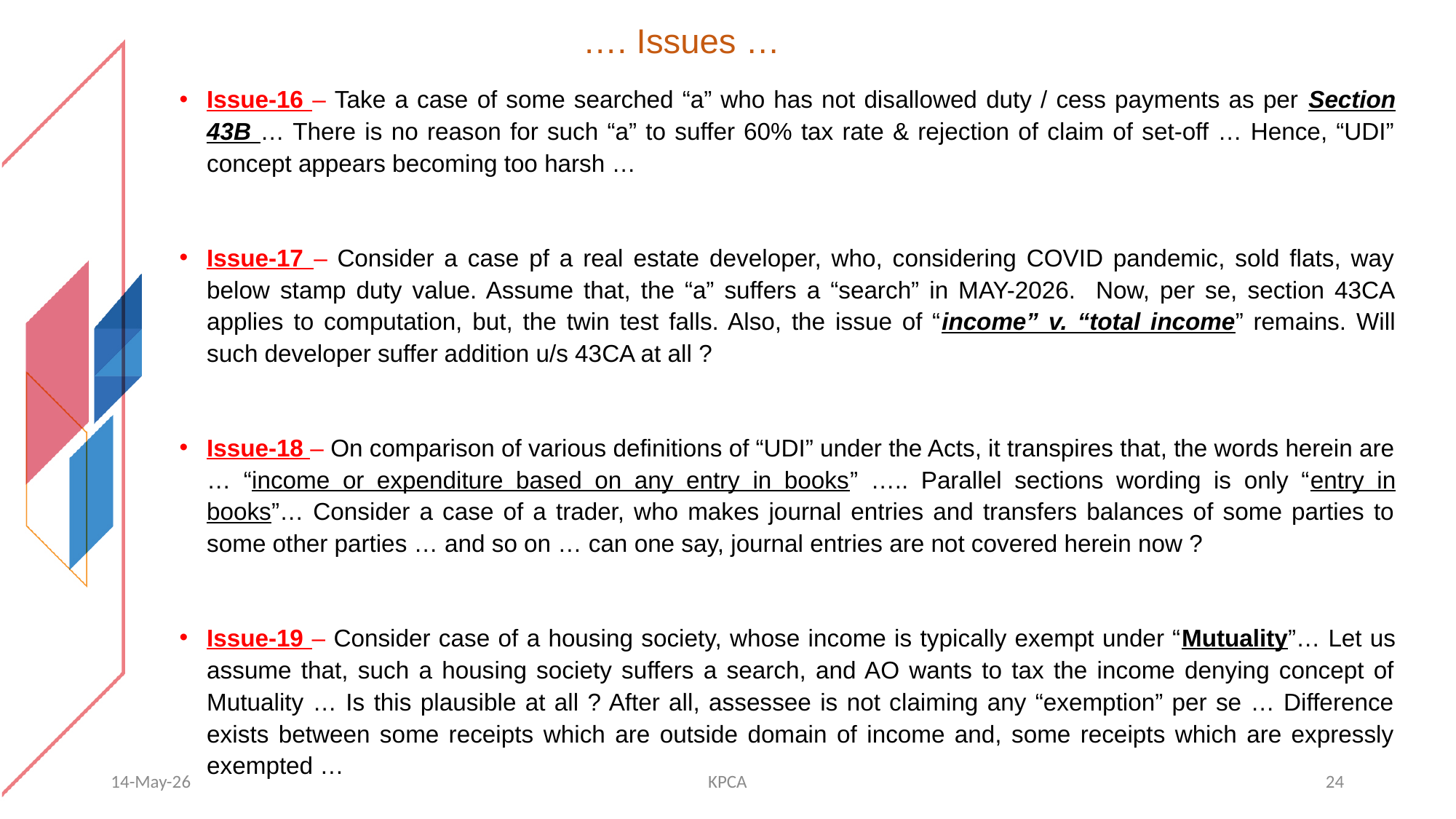

# …. Issues …
Issue-16 – Take a case of some searched “a” who has not disallowed duty / cess payments as per Section 43B … There is no reason for such “a” to suffer 60% tax rate & rejection of claim of set-off … Hence, “UDI” concept appears becoming too harsh …

Issue-17 – Consider a case pf a real estate developer, who, considering COVID pandemic, sold flats, way below stamp duty value. Assume that, the “a” suffers a “search” in MAY-2026.  Now, per se, section 43CA applies to computation, but, the twin test falls. Also, the issue of “income” v. “total income” remains. Will such developer suffer addition u/s 43CA at all ?

Issue-18 – On comparison of various definitions of “UDI” under the Acts, it transpires that, the words herein are … “income or expenditure based on any entry in books” ….. Parallel sections wording is only “entry in books”… Consider a case of a trader, who makes journal entries and transfers balances of some parties to some other parties … and so on … can one say, journal entries are not covered herein now ?

Issue-19 – Consider case of a housing society, whose income is typically exempt under “Mutuality”… Let us assume that, such a housing society suffers a search, and AO wants to tax the income denying concept of Mutuality … Is this plausible at all ? After all, assessee is not claiming any “exemption” per se … Difference exists between some receipts which are outside domain of income and, some receipts which are expressly exempted …

14-May-26
KPCA
24